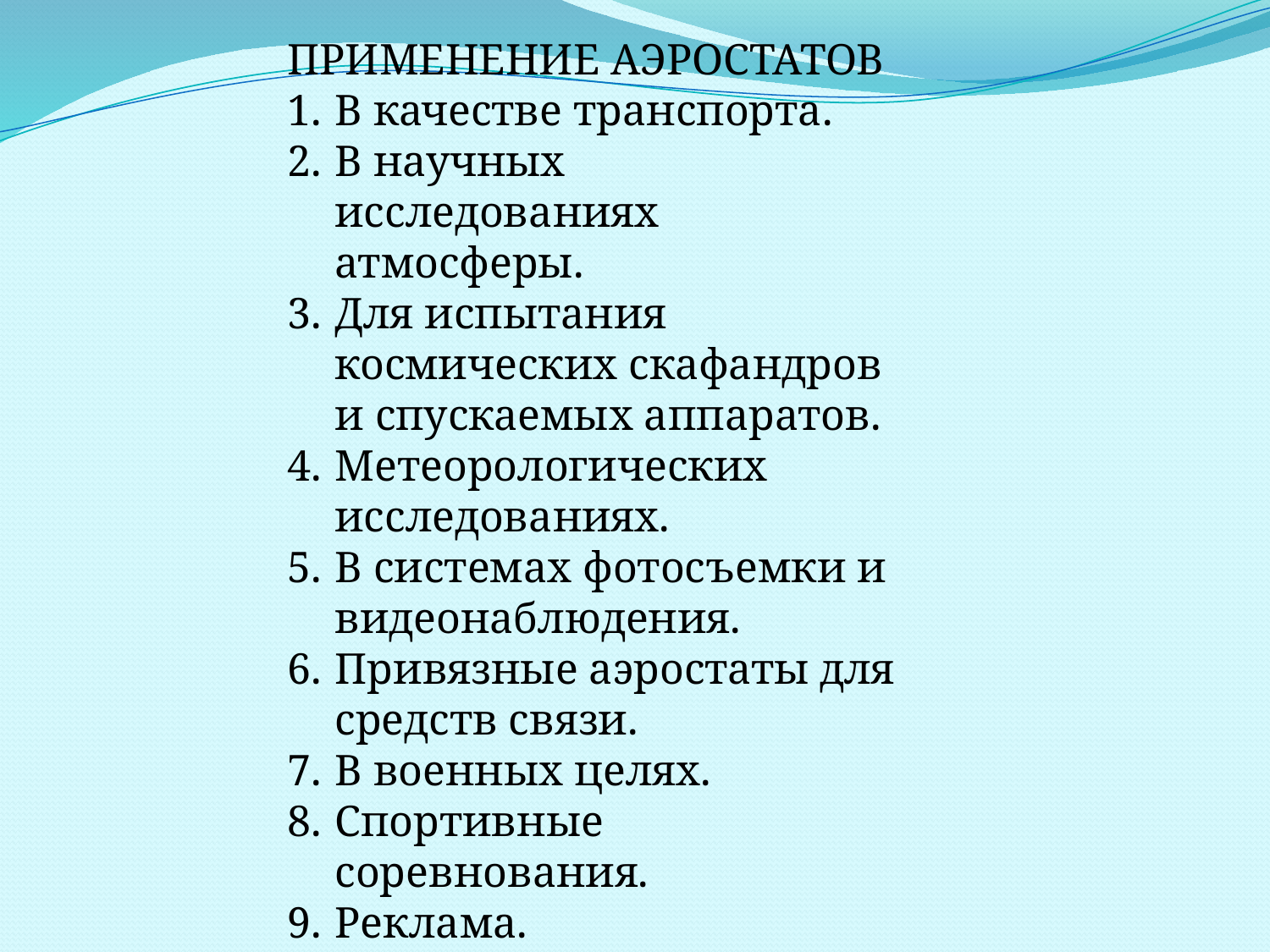

ПРИМЕНЕНИЕ АЭРОСТАТОВ
В качестве транспорта.
В научных исследованиях атмосферы.
Для испытания космических скафандров и спускаемых аппаратов.
Метеорологических исследованиях.
В системах фотосъемки и видеонаблюдения.
Привязные аэростаты для средств связи.
В военных целях.
Спортивные соревнования.
Реклама.